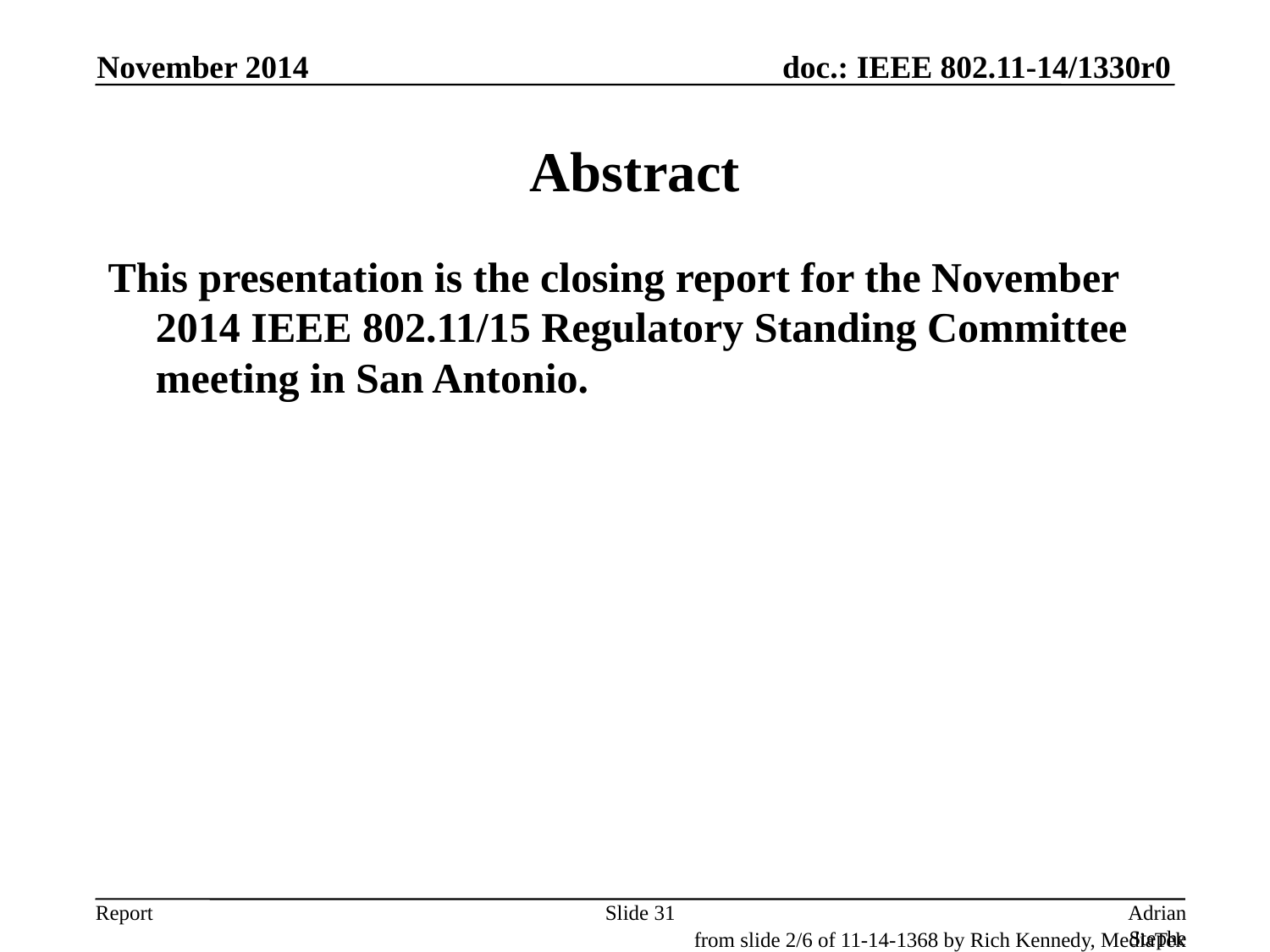

November 2014
# Abstract
This presentation is the closing report for the November 2014 IEEE 802.11/15 Regulatory Standing Committee meeting in San Antonio.
Slide 31
Adrian Stephens, Intel Corporation
from slide 2/6 of 11-14-1368 by Rich Kennedy, MediaTek